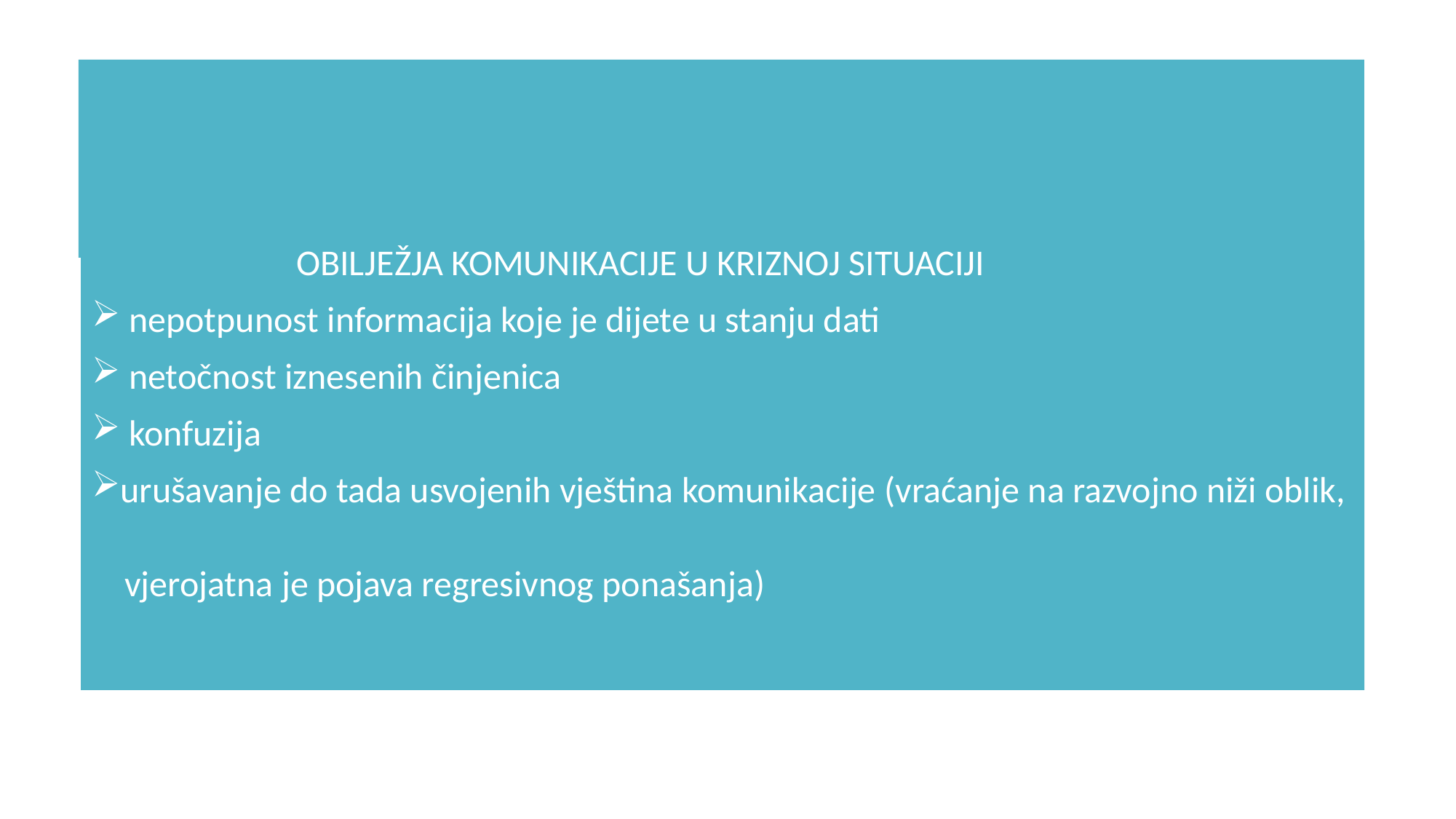

# VVOO
                         OBILJEŽJA KOMUNIKACIJE U KRIZNOJ SITUACIJI
 nepotpunost informacija koje je dijete u stanju dati
 netočnost iznesenih činjenica
 konfuzija
urušavanje do tada usvojenih vještina komunikacije (vraćanje na razvojno niži oblik,
    vjerojatna je pojava regresivnog ponašanja)